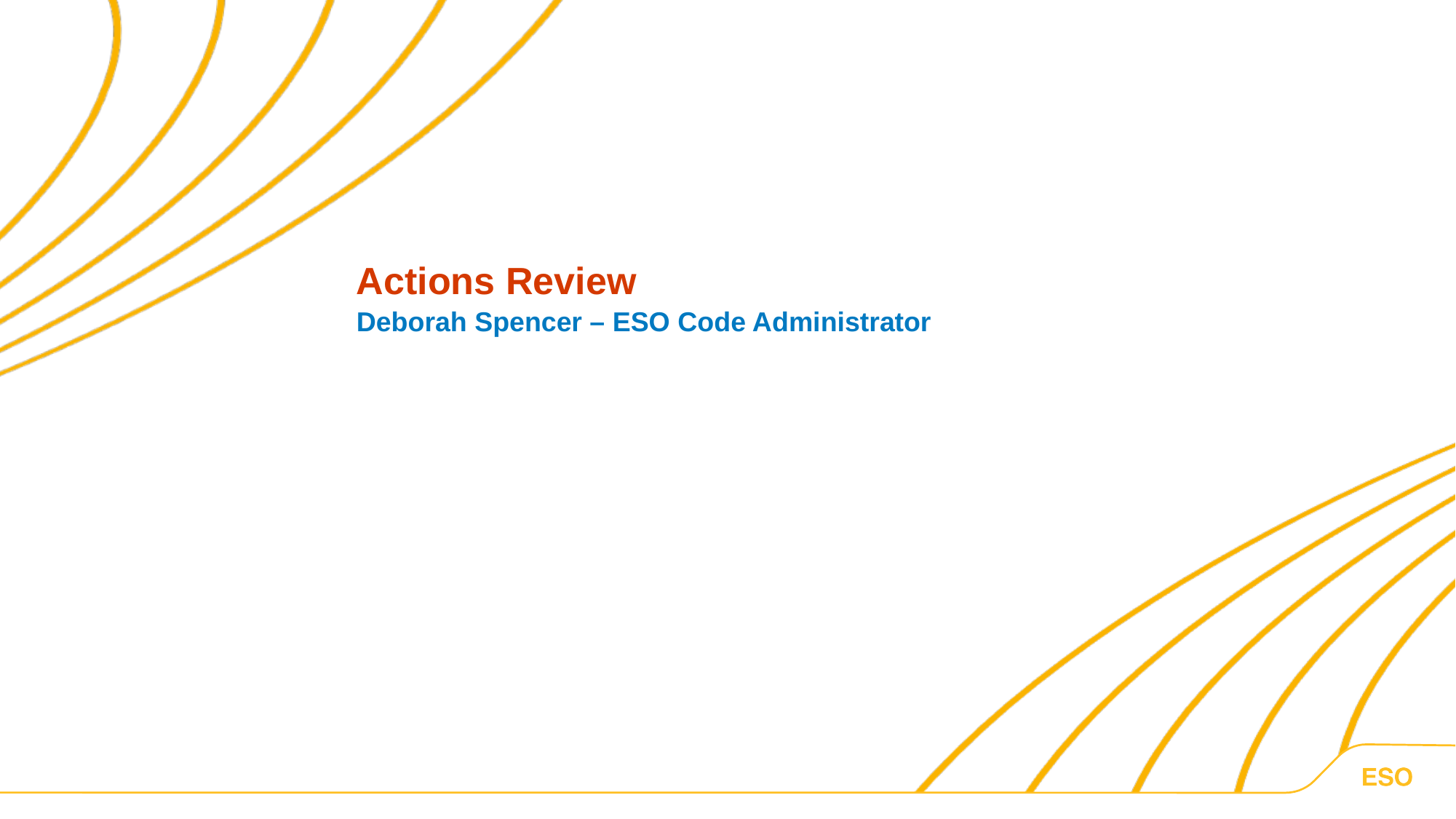

Actions Review

Deborah Spencer – ESO Code Administrator